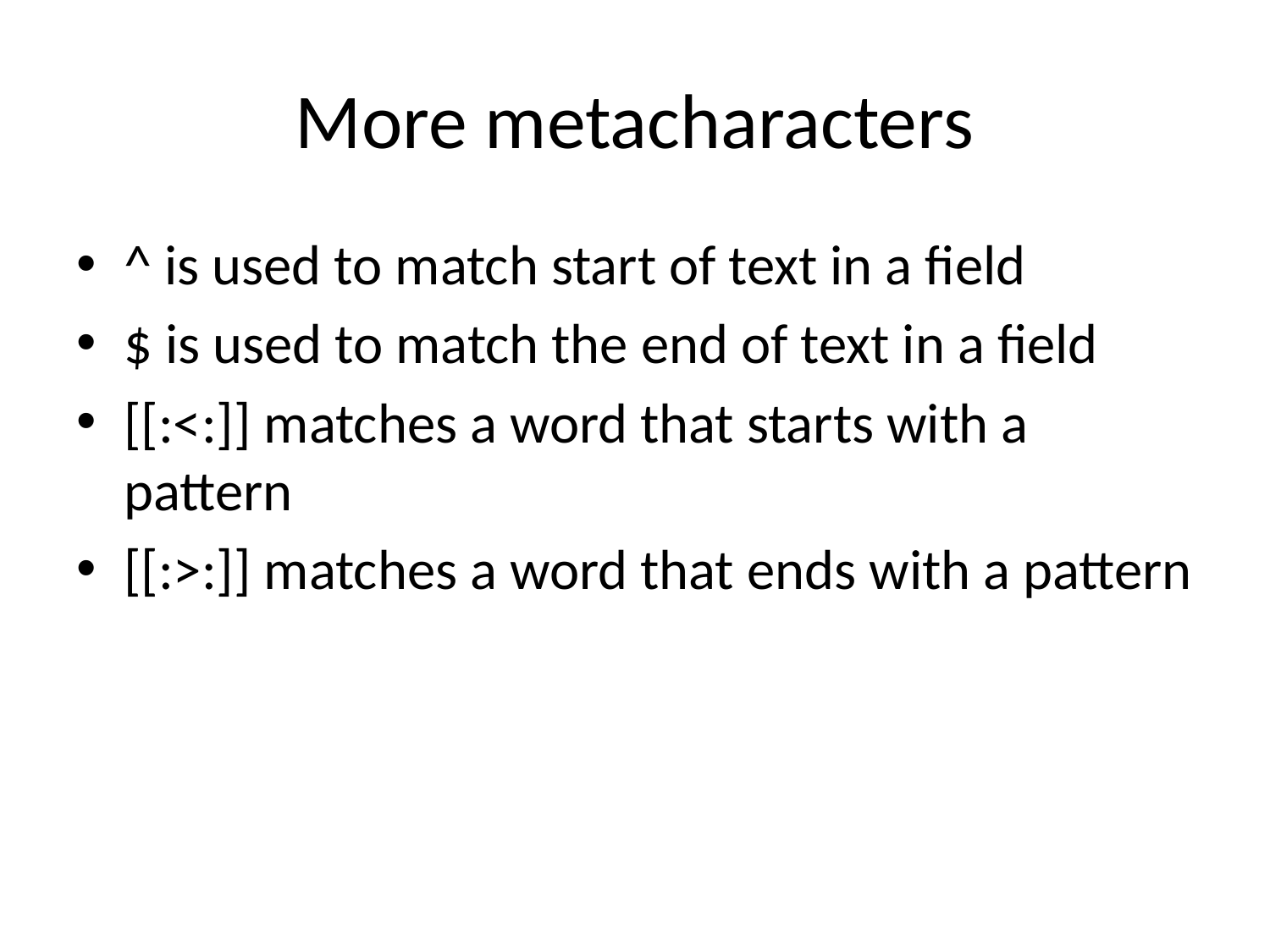

# More metacharacters
^ is used to match start of text in a field
$ is used to match the end of text in a field
[[:<:]] matches a word that starts with a pattern
[[:>:]] matches a word that ends with a pattern